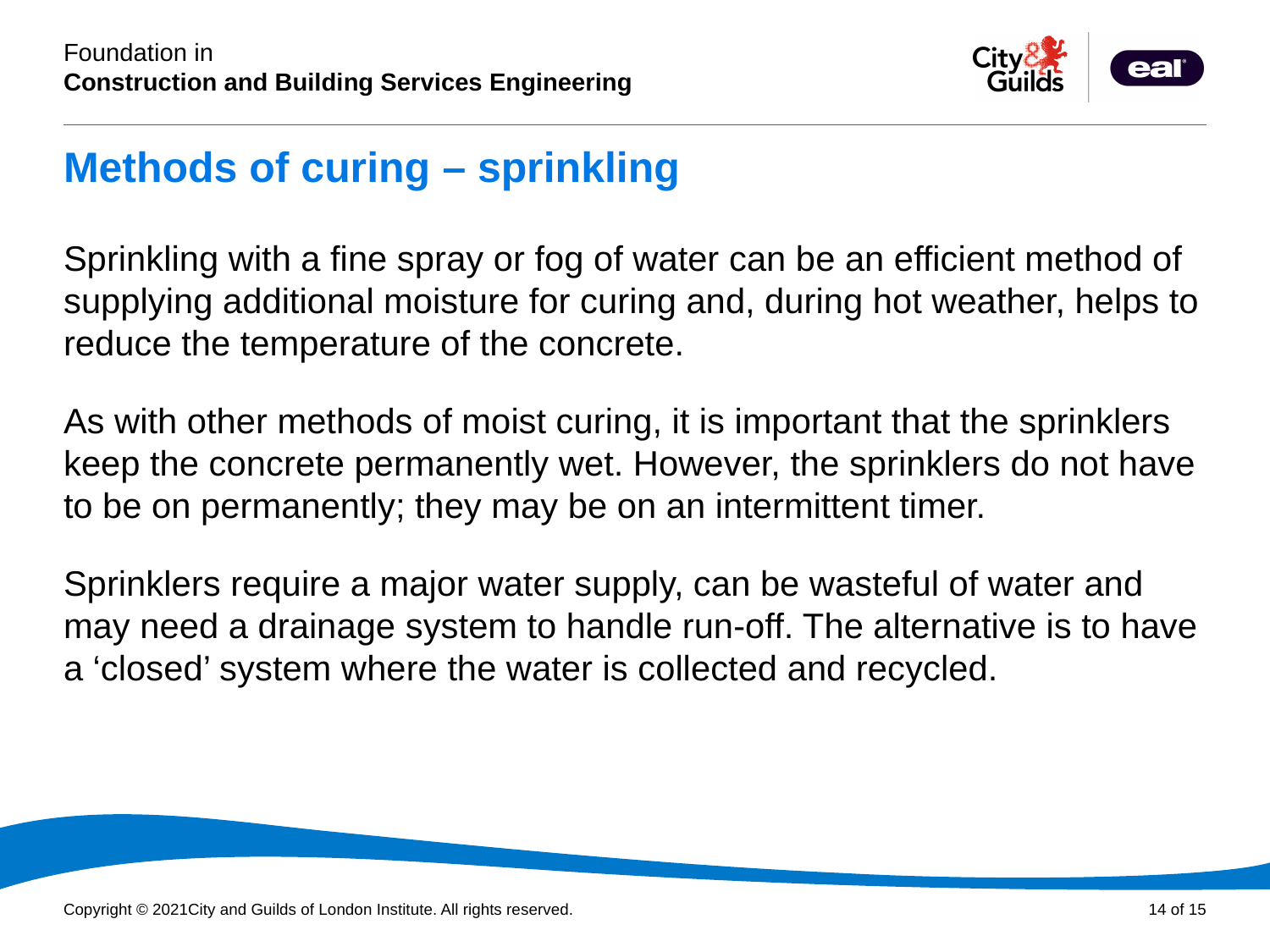

# Methods of curing – sprinkling
Sprinkling with a fine spray or fog of water can be an efficient method of supplying additional moisture for curing and, during hot weather, helps to reduce the temperature of the concrete.
As with other methods of moist curing, it is important that the sprinklers keep the concrete permanently wet. However, the sprinklers do not have to be on permanently; they may be on an intermittent timer.
Sprinklers require a major water supply, can be wasteful of water and may need a drainage system to handle run-off. The alternative is to have a ‘closed’ system where the water is collected and recycled.